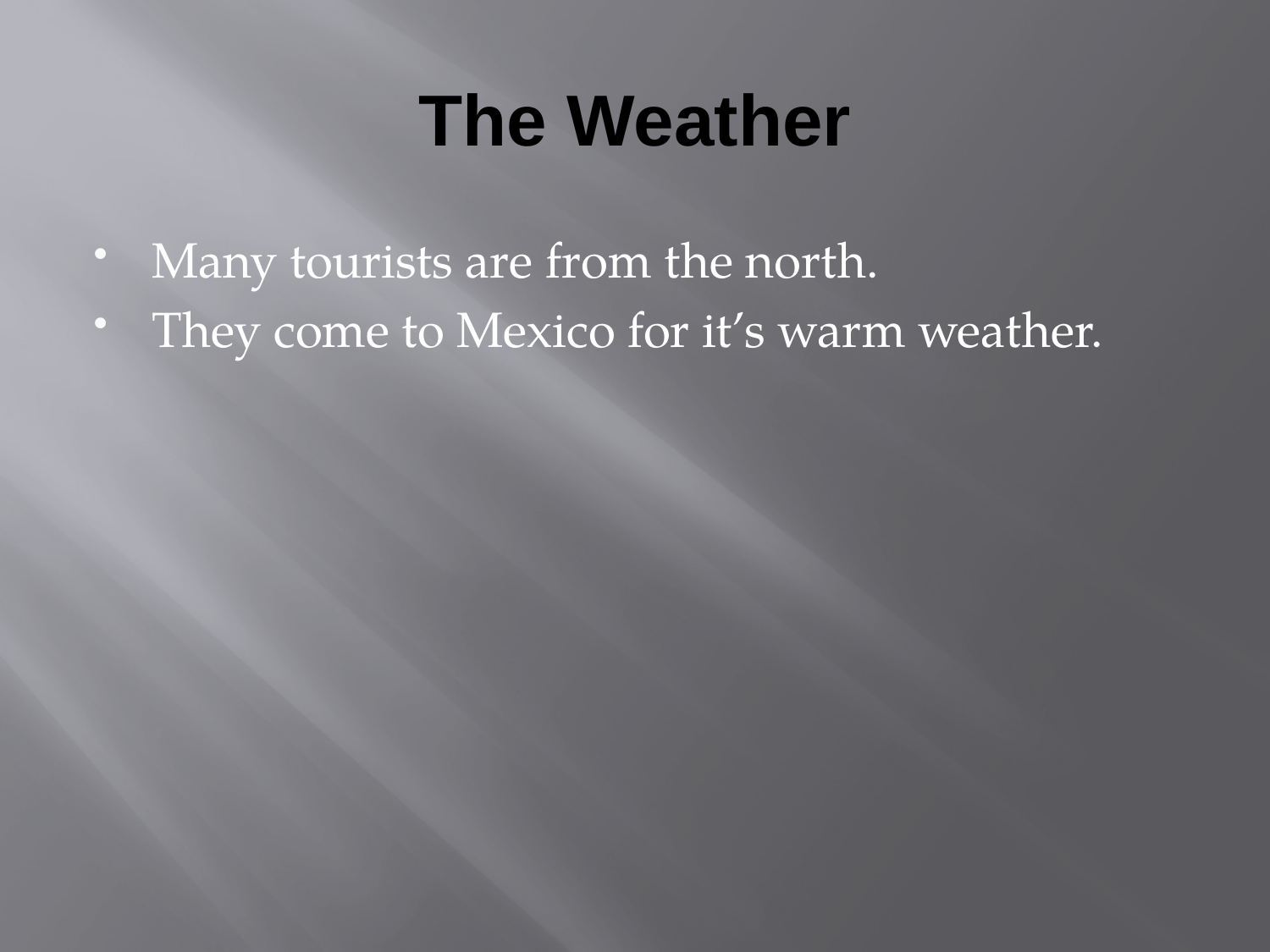

# The Weather
Many tourists are from the north.
They come to Mexico for it’s warm weather.